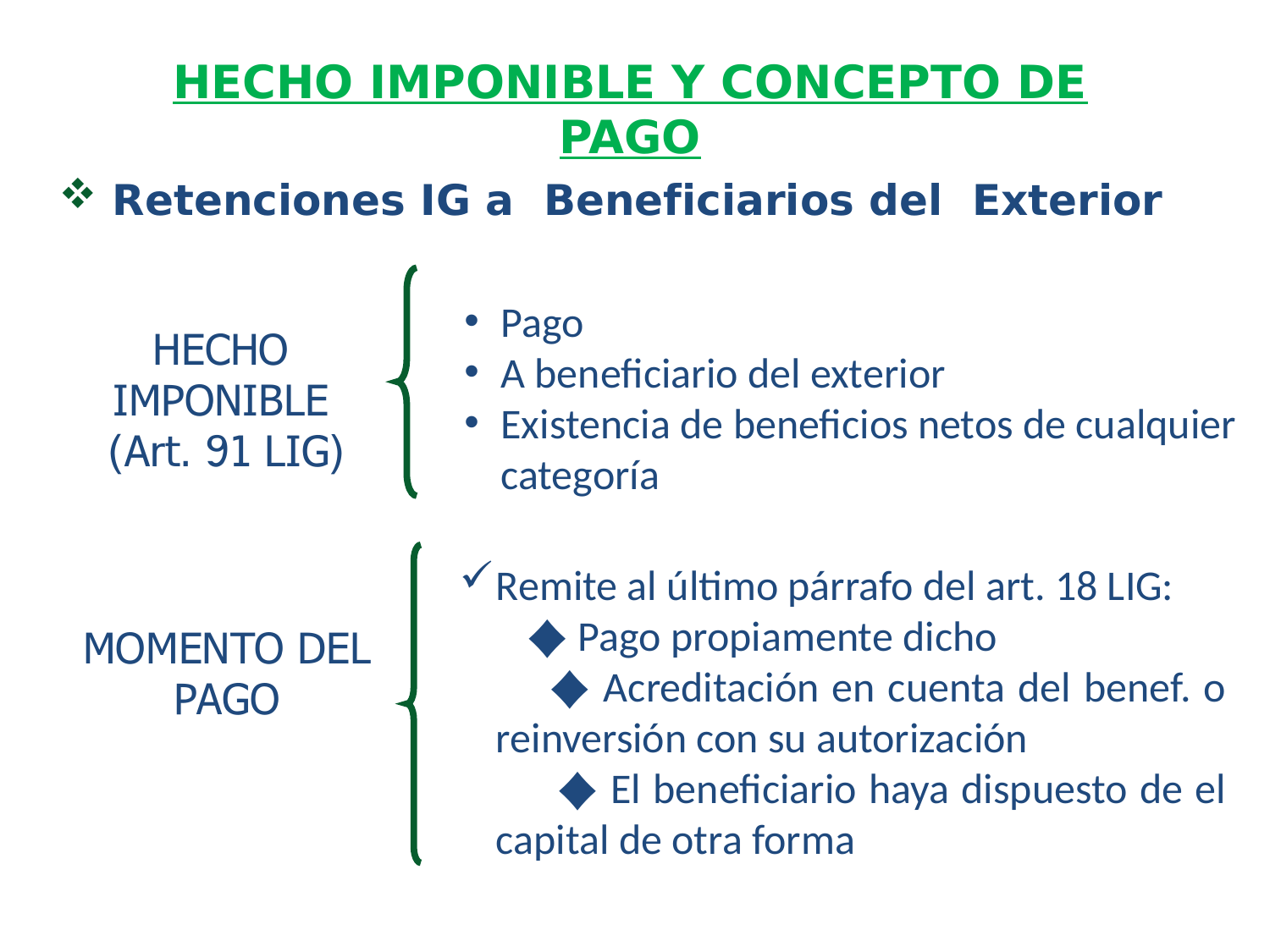

Hecho imponible y concepto de pago
 Retenciones IG a  Beneficiarios del  Exterior

Pago
A beneficiario del exterior
Existencia de beneficios netos de cualquier categoría

HECHO  IMPONIBLE  (Art. 91 LIG)

Remite al último párrafo del art. 18 LIG:
       ♦ Pago propiamente dicho
       ♦ Acreditación en cuenta del benef. o reinversión con su autorización
        ♦ El beneficiario haya dispuesto de el capital de otra forma

MOMENTO DEL PAGO